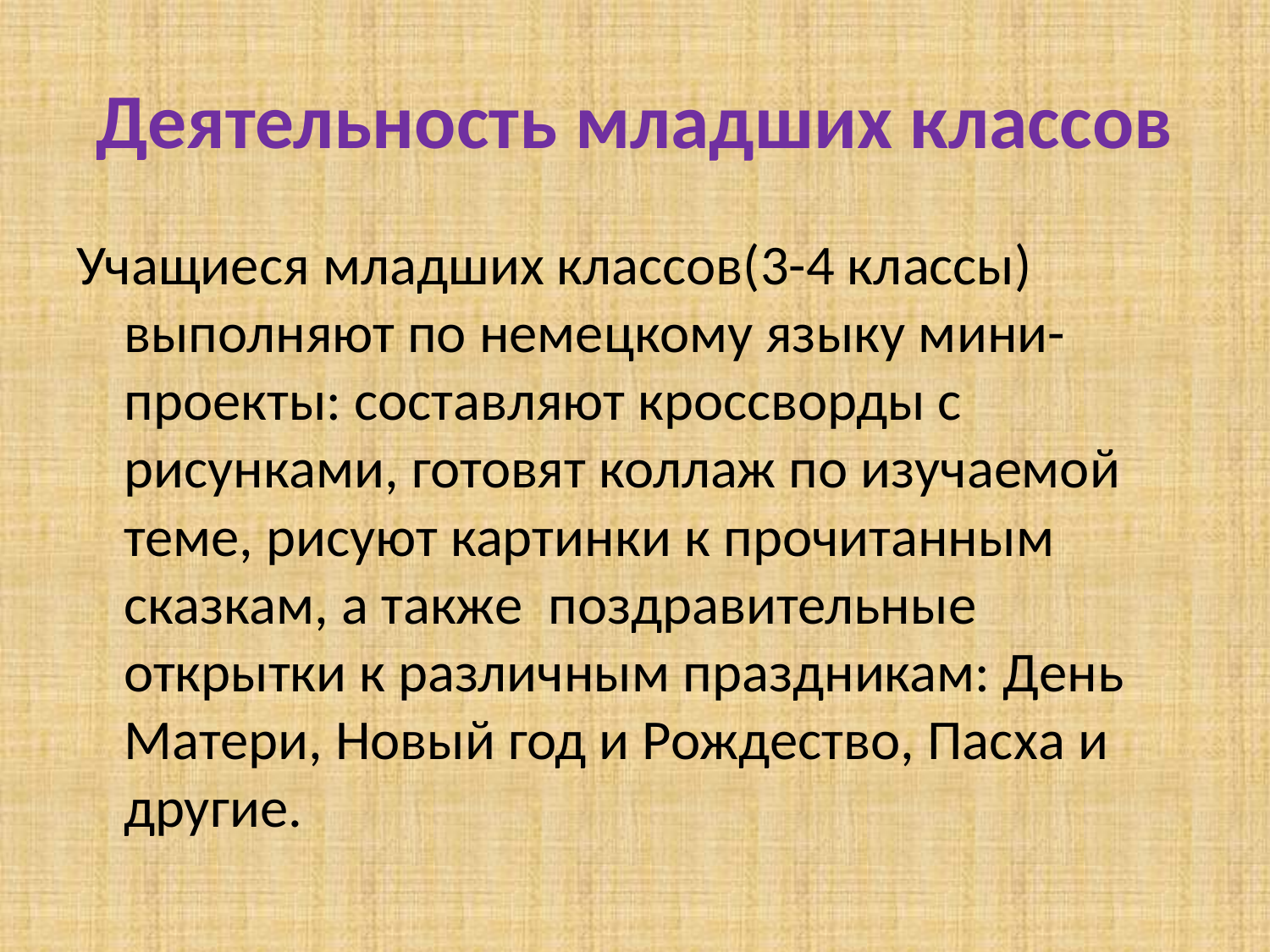

# Деятельность младших классов
Учащиеся младших классов(3-4 классы) выполняют по немецкому языку мини-проекты: составляют кроссворды с рисунками, готовят коллаж по изучаемой теме, рисуют картинки к прочитанным сказкам, а также  поздравительные открытки к различным праздникам: День Матери, Новый год и Рождество, Пасха и другие.